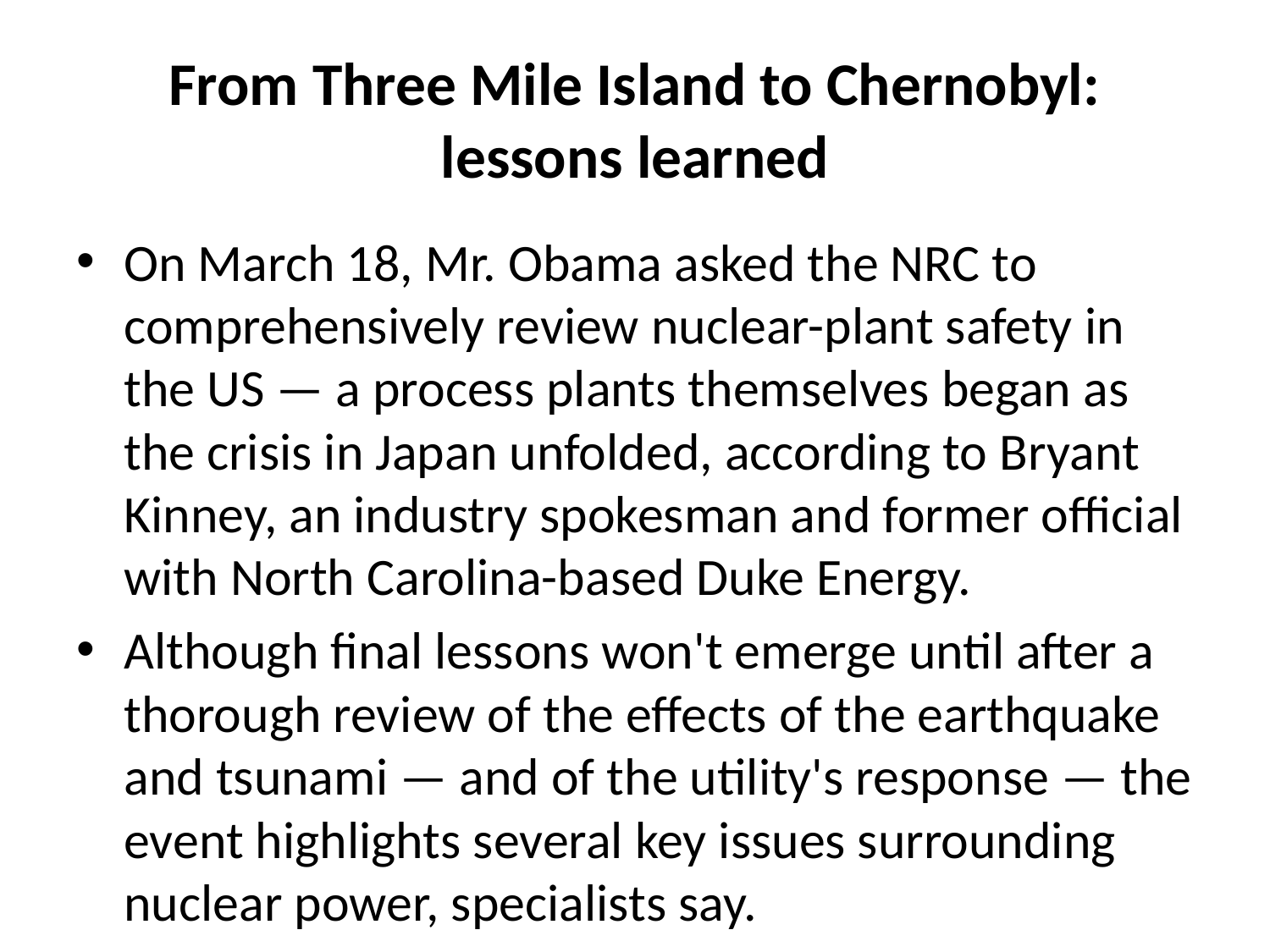

# From Three Mile Island to Chernobyl: lessons learned
On March 18, Mr. Obama asked the NRC to comprehensively review nuclear-plant safety in the US — a process plants themselves began as the crisis in Japan unfolded, according to Bryant Kinney, an industry spokesman and former official with North Carolina-based Duke Energy.
Although final lessons won't emerge until after a thorough review of the effects of the earthquake and tsunami — and of the utility's response — the event highlights several key issues surrounding nuclear power, specialists say.